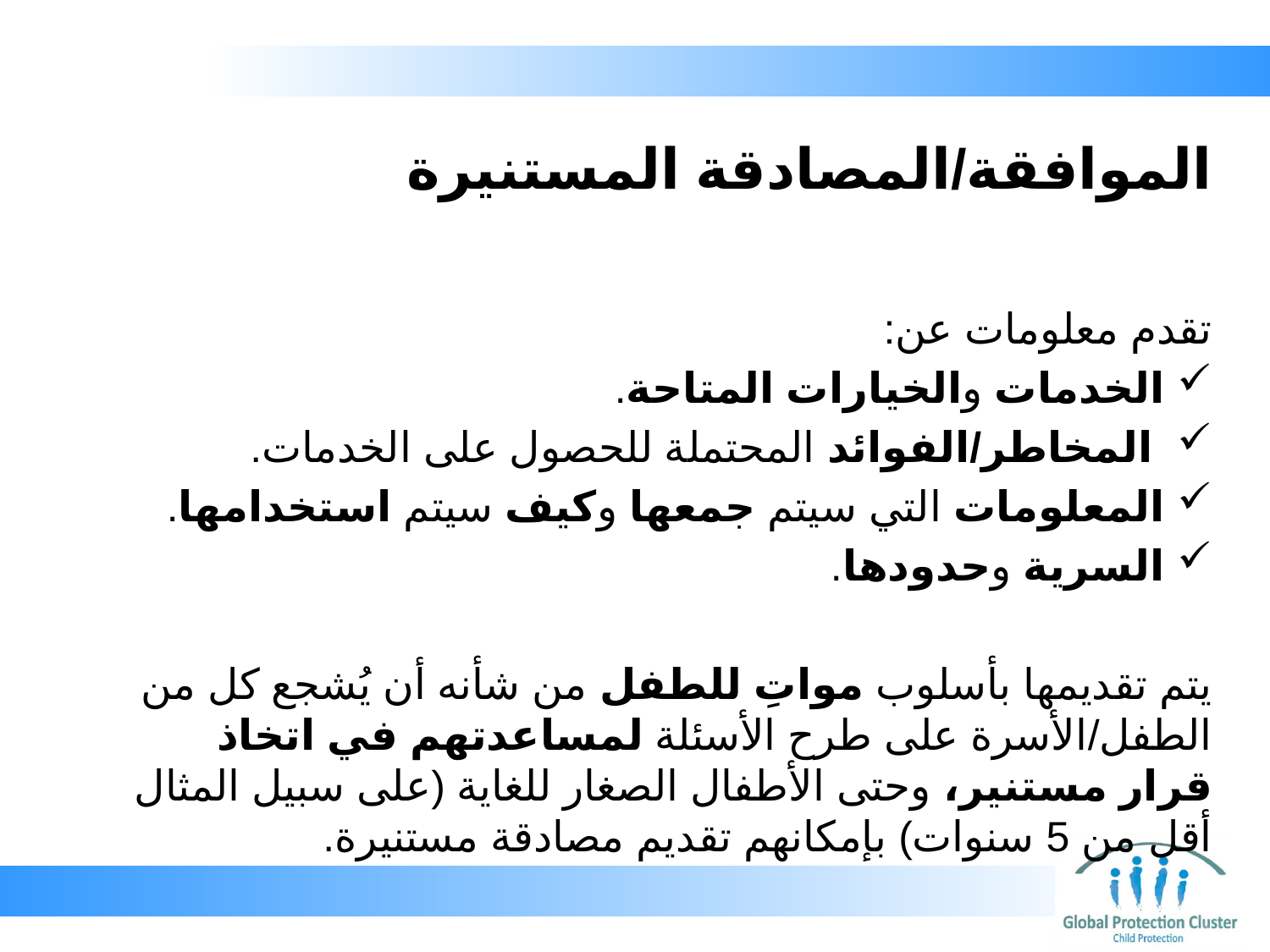

# الموافقة/المصادقة المستنيرة

تقدم معلومات عن:
الخدمات والخيارات المتاحة.
 المخاطر/الفوائد المحتملة للحصول على الخدمات.
المعلومات التي سيتم جمعها وكيف سيتم استخدامها.
السرية وحدودها.

يتم تقديمها بأسلوب مواتِ للطفل من شأنه أن يُشجع كل من الطفل/الأسرة على طرح الأسئلة لمساعدتهم في اتخاذ قرار مستنير، وحتى الأطفال الصغار للغاية (على سبيل المثال أقل من 5 سنوات) بإمكانهم تقديم مصادقة مستنيرة.